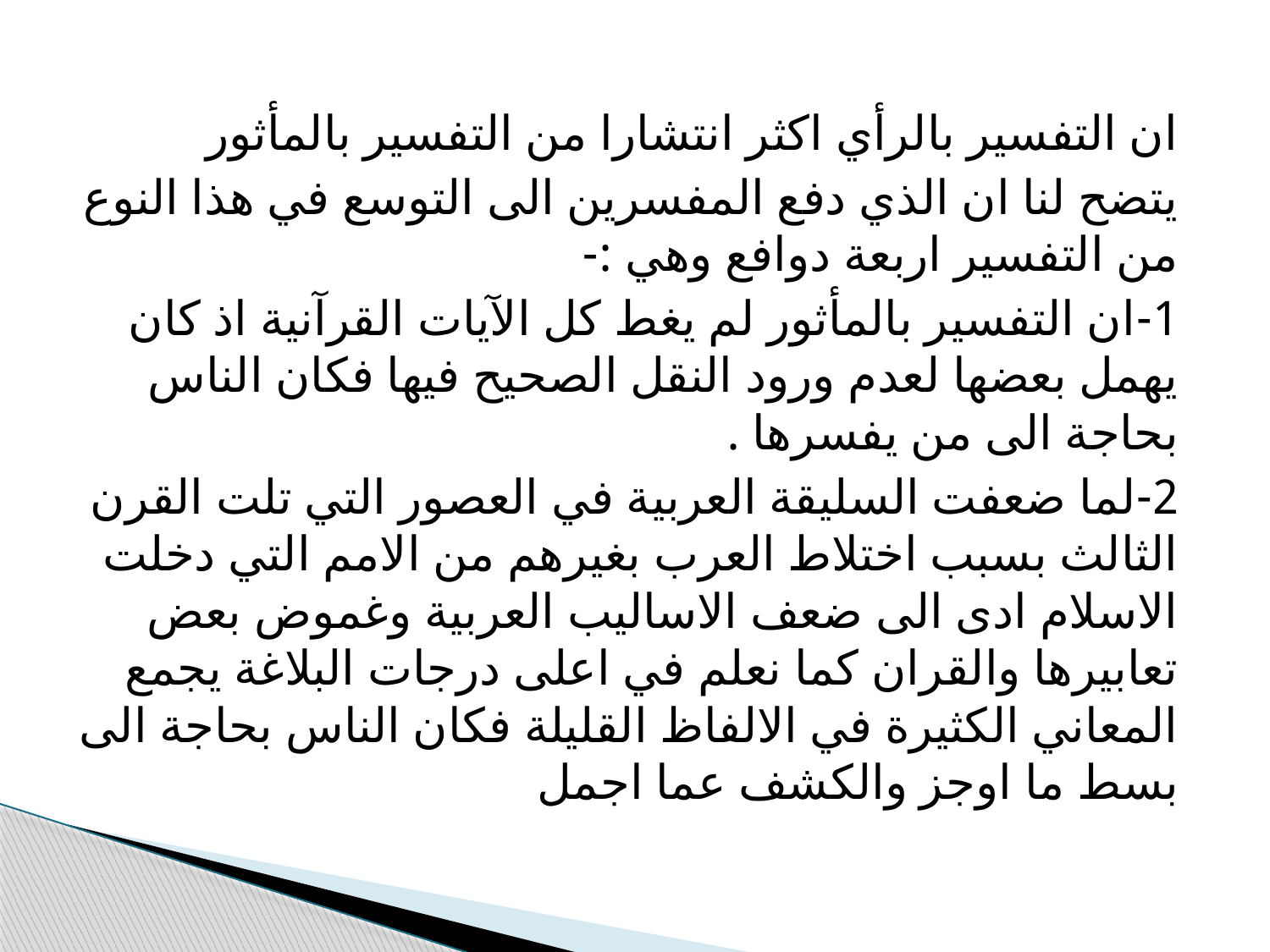

ان التفسير بالرأي اكثر انتشارا من التفسير بالمأثور
يتضح لنا ان الذي دفع المفسرين الى التوسع في هذا النوع من التفسير اربعة دوافع وهي :-
1-	ان التفسير بالمأثور لم يغط كل الآيات القرآنية اذ كان يهمل بعضها لعدم ورود النقل الصحيح فيها فكان الناس بحاجة الى من يفسرها .
2-	لما ضعفت السليقة العربية في العصور التي تلت القرن الثالث بسبب اختلاط العرب بغيرهم من الامم التي دخلت الاسلام ادى الى ضعف الاساليب العربية وغموض بعض تعابيرها والقران كما نعلم في اعلى درجات البلاغة يجمع المعاني الكثيرة في الالفاظ القليلة فكان الناس بحاجة الى بسط ما اوجز والكشف عما اجمل